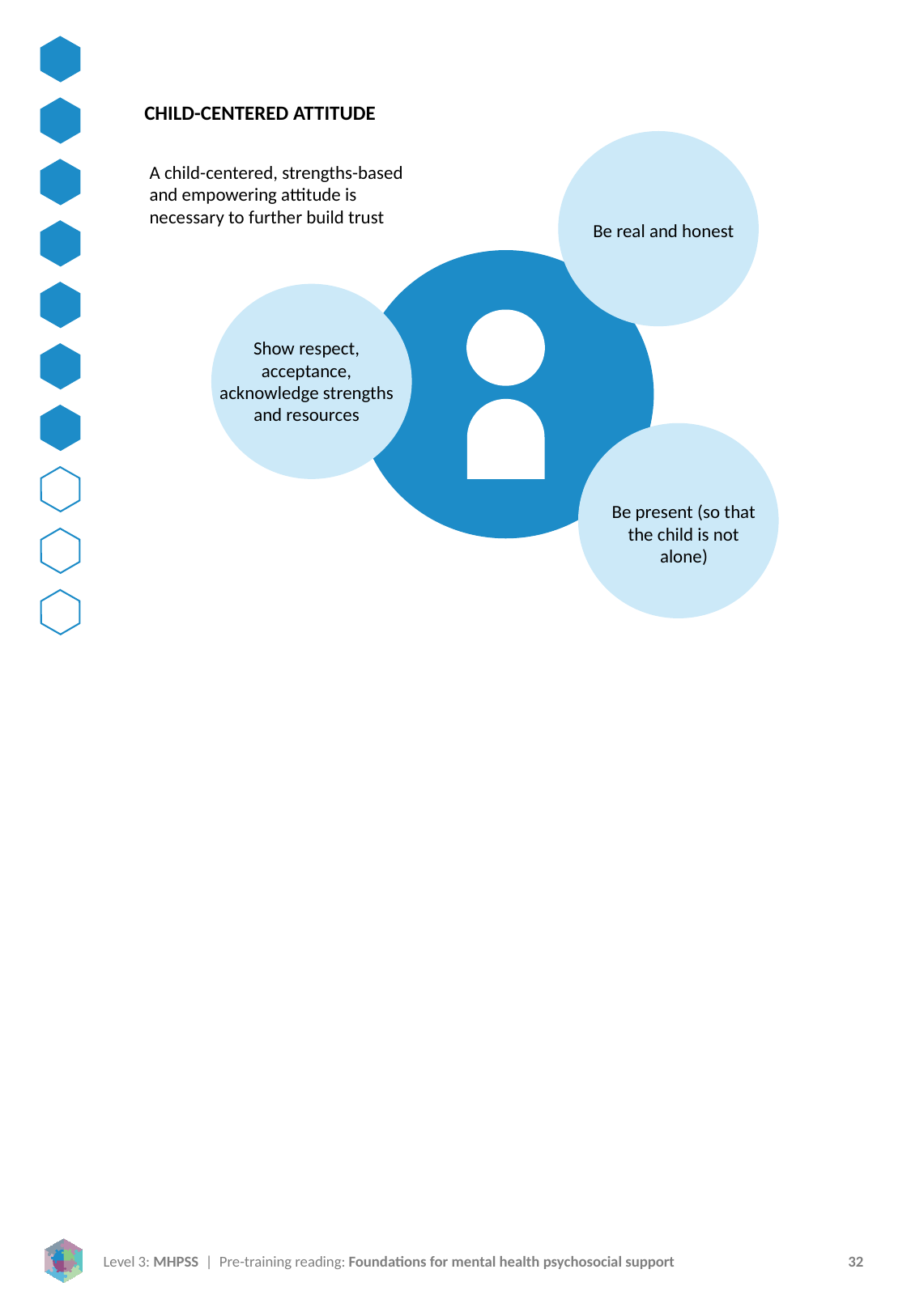

CHILD-CENTERED ATTITUDE

Be real and honest
A child-centered, strengths-based and empowering attitude is necessary to further build trust

Show respect, acceptance, acknowledge strengths and resources

Be present (so that the child is not alone)